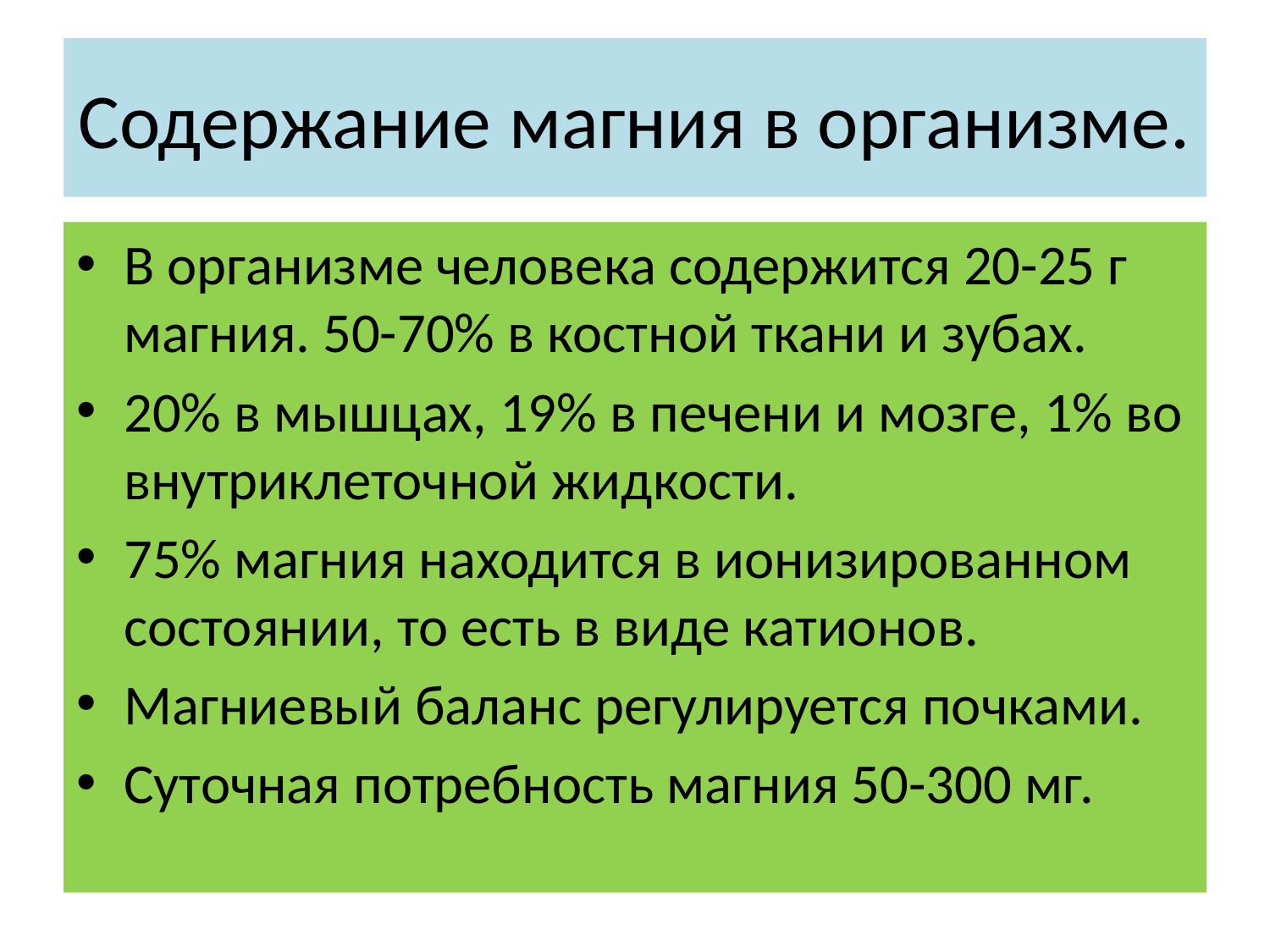

# Содержание магния в организме.
В организме человека содержится 20-25 г магния. 50-70% в костной ткани и зубах.
20% в мышцах, 19% в печени и мозге, 1% во внутриклеточной жидкости.
75% магния находится в ионизированном состоянии, то есть в виде катионов.
Магниевый баланс регулируется почками.
Суточная потребность магния 50-300 мг.